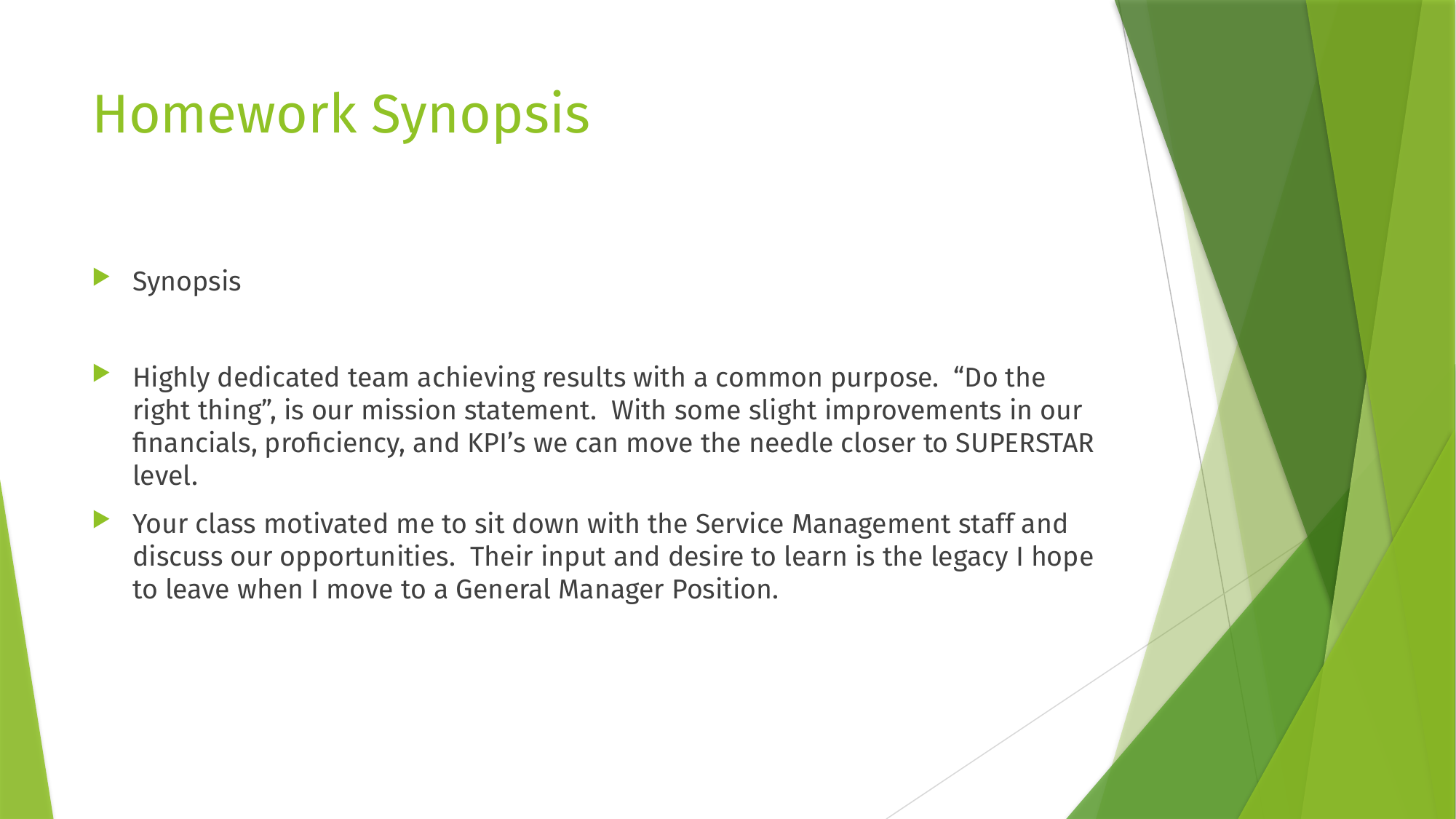

# Homework Synopsis
Synopsis

Highly dedicated team achieving results with a common purpose.  “Do the right thing”, is our mission statement.  With some slight improvements in our financials, proficiency, and KPI’s we can move the needle closer to SUPERSTAR level.
Your class motivated me to sit down with the Service Management staff and discuss our opportunities.  Their input and desire to learn is the legacy I hope to leave when I move to a General Manager Position.